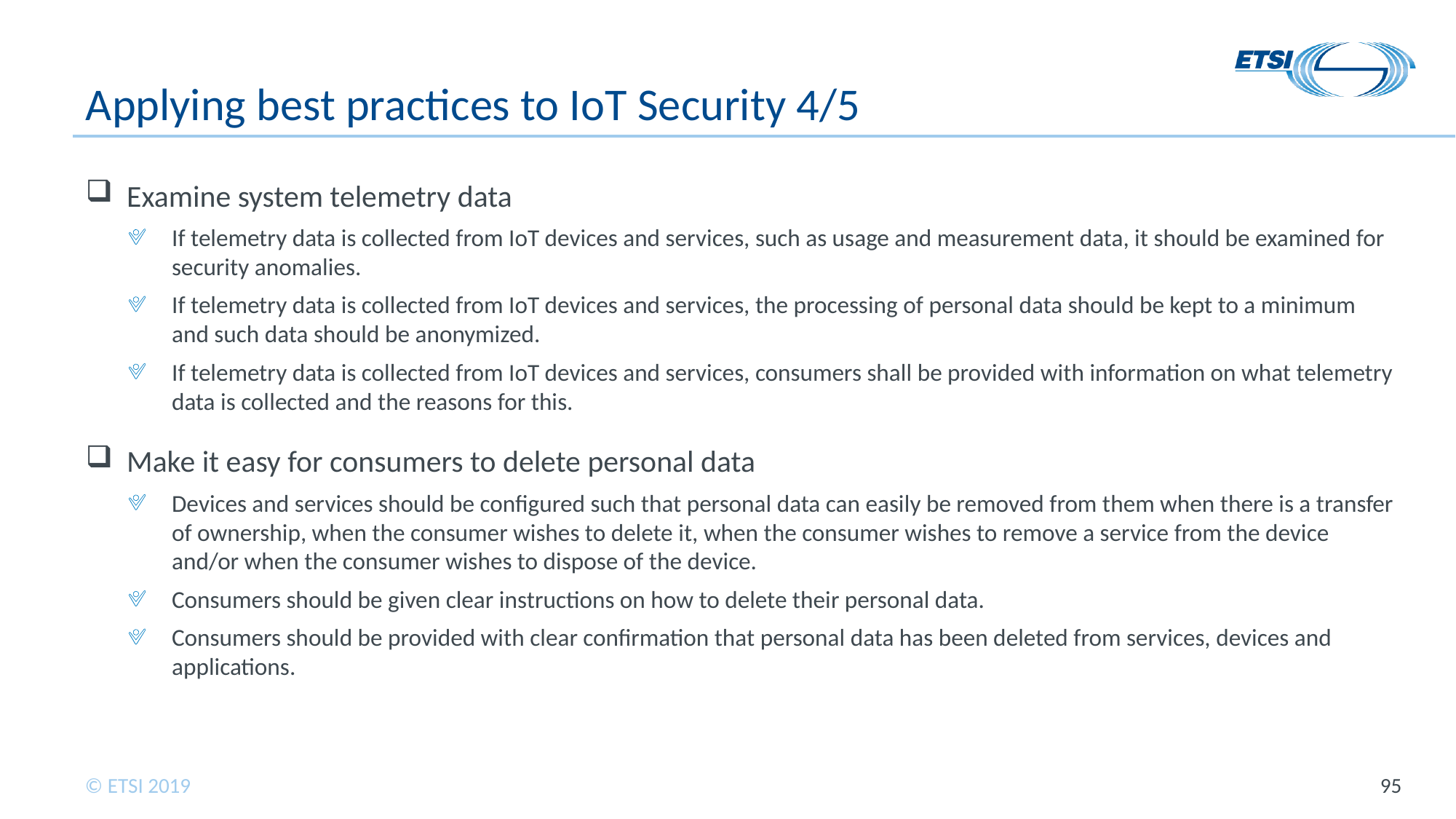

# Applying best practices to IoT Security 4/5
Examine system telemetry data
If telemetry data is collected from IoT devices and services, such as usage and measurement data, it should be examined for security anomalies.
If telemetry data is collected from IoT devices and services, the processing of personal data should be kept to a minimum and such data should be anonymized.
If telemetry data is collected from IoT devices and services, consumers shall be provided with information on what telemetry data is collected and the reasons for this.
Make it easy for consumers to delete personal data
Devices and services should be configured such that personal data can easily be removed from them when there is a transfer of ownership, when the consumer wishes to delete it, when the consumer wishes to remove a service from the device and/or when the consumer wishes to dispose of the device.
Consumers should be given clear instructions on how to delete their personal data.
Consumers should be provided with clear confirmation that personal data has been deleted from services, devices and applications.